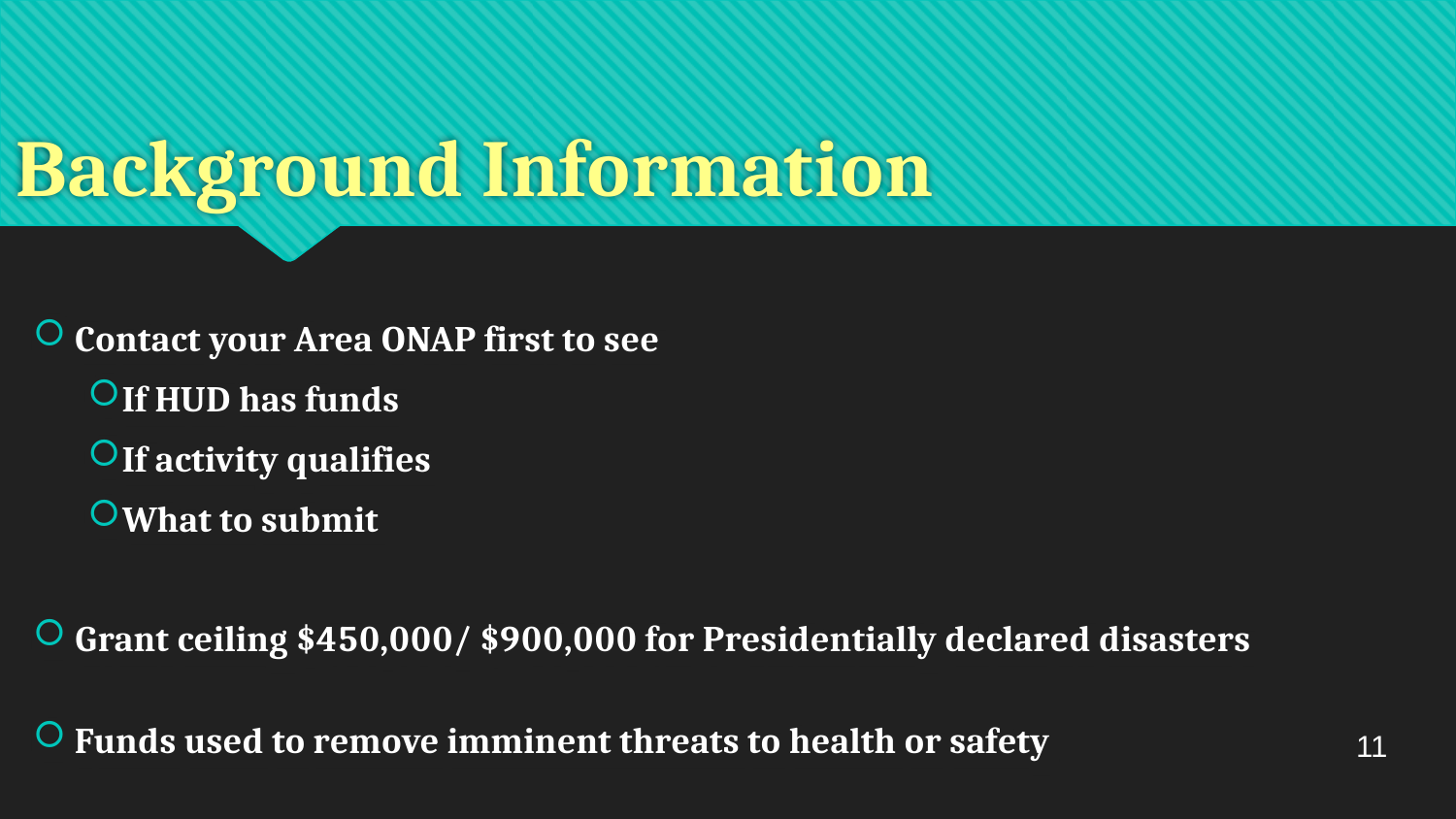

# Background Information
Contact your Area ONAP first to see
If HUD has funds
If activity qualifies
What to submit

Grant ceiling $450,000/ $900,000 for Presidentially declared disasters

Funds used to remove imminent threats to health or safety
11